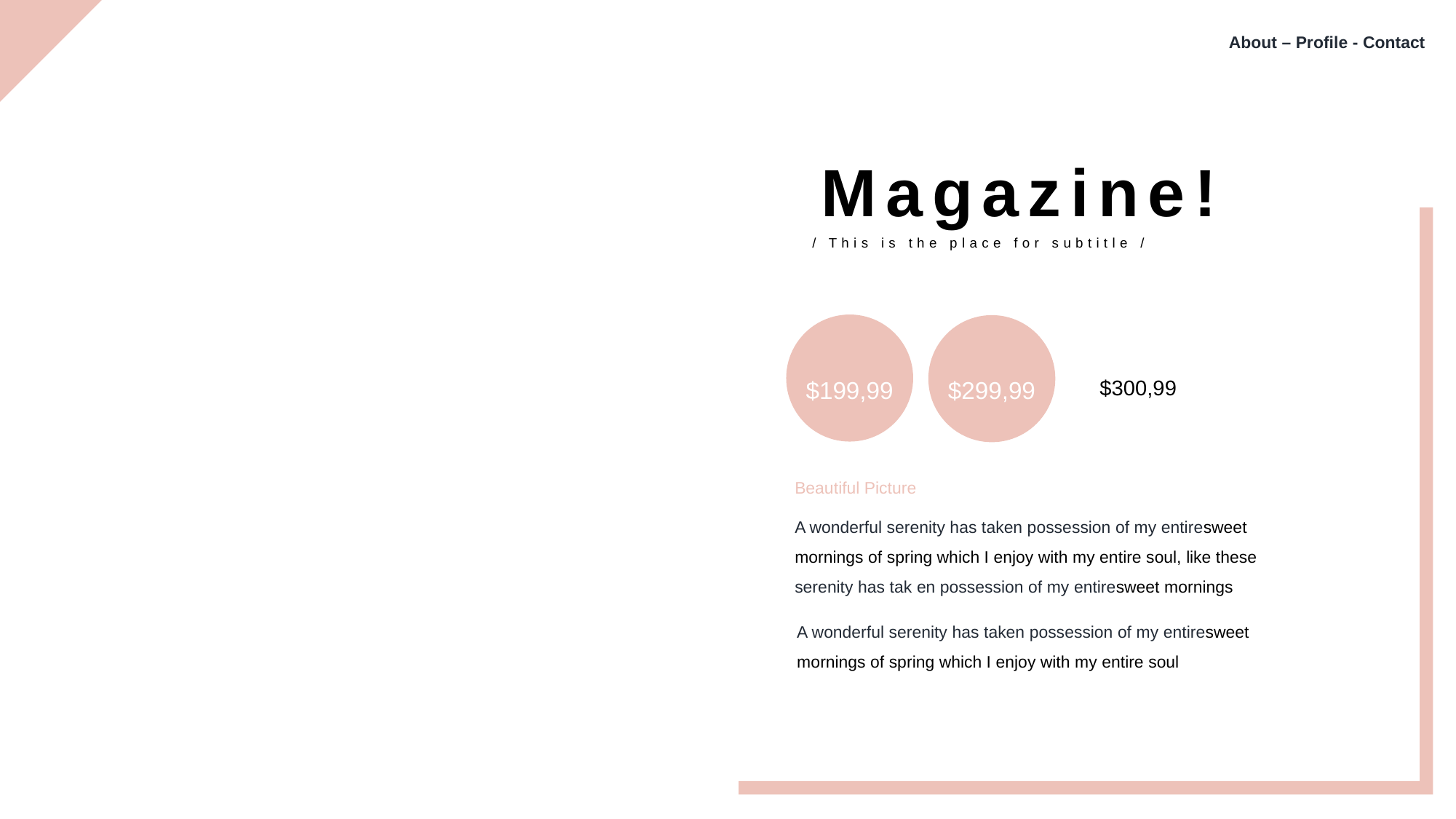

About – Profile - Contact
Magazine!
/ This is the place for subtitle /

$199,99
$299,99
$300,99
Beautiful Picture
A wonderful serenity has taken possession of my entiresweet mornings of spring which I enjoy with my entire soul, like these serenity has tak en possession of my entiresweet mornings
A wonderful serenity has taken possession of my entiresweet mornings of spring which I enjoy with my entire soul